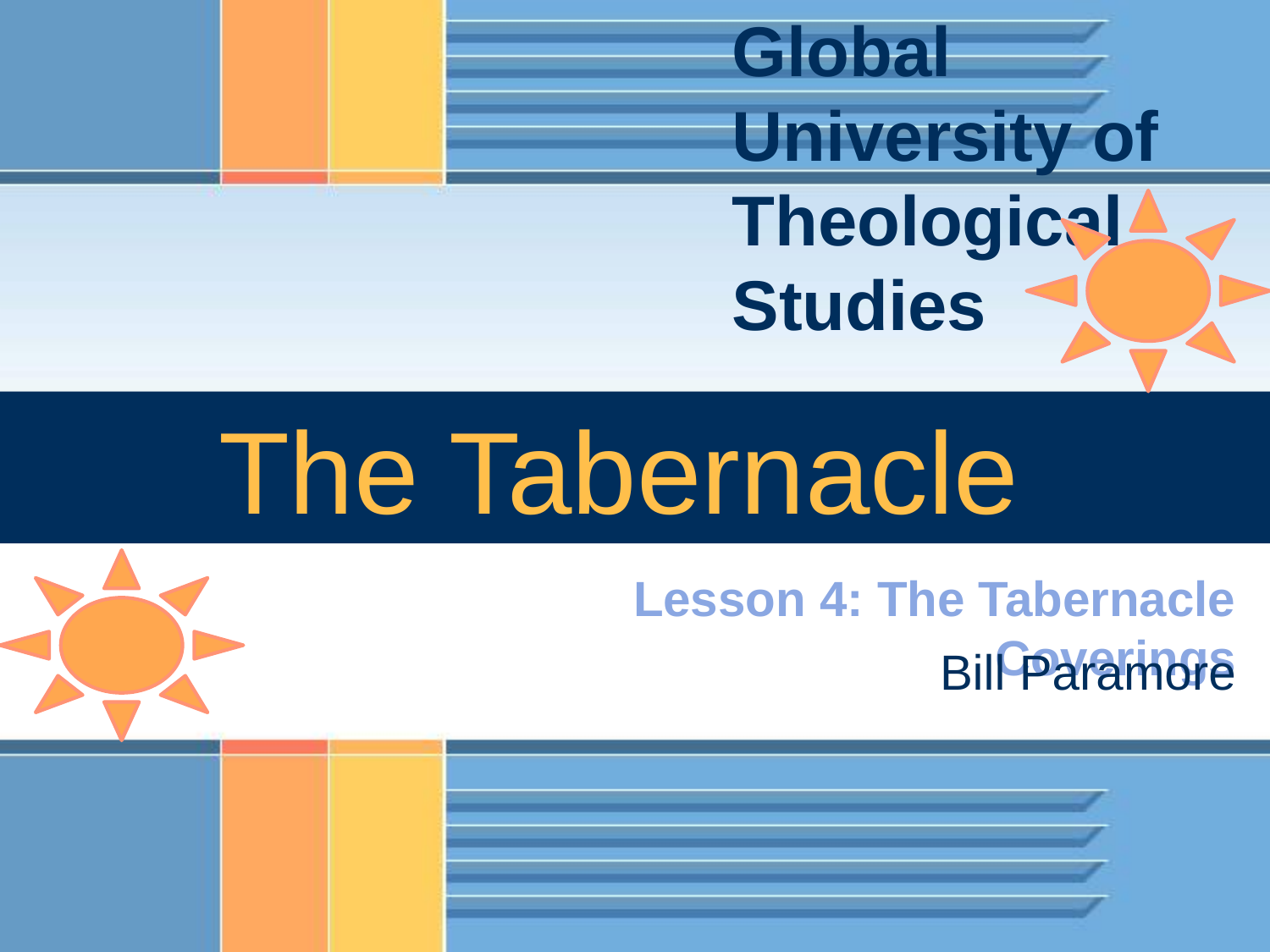

Global University of Theological Studies

The Tabernacle

Lesson 4: The Tabernacle Coverings
Bill Paramore